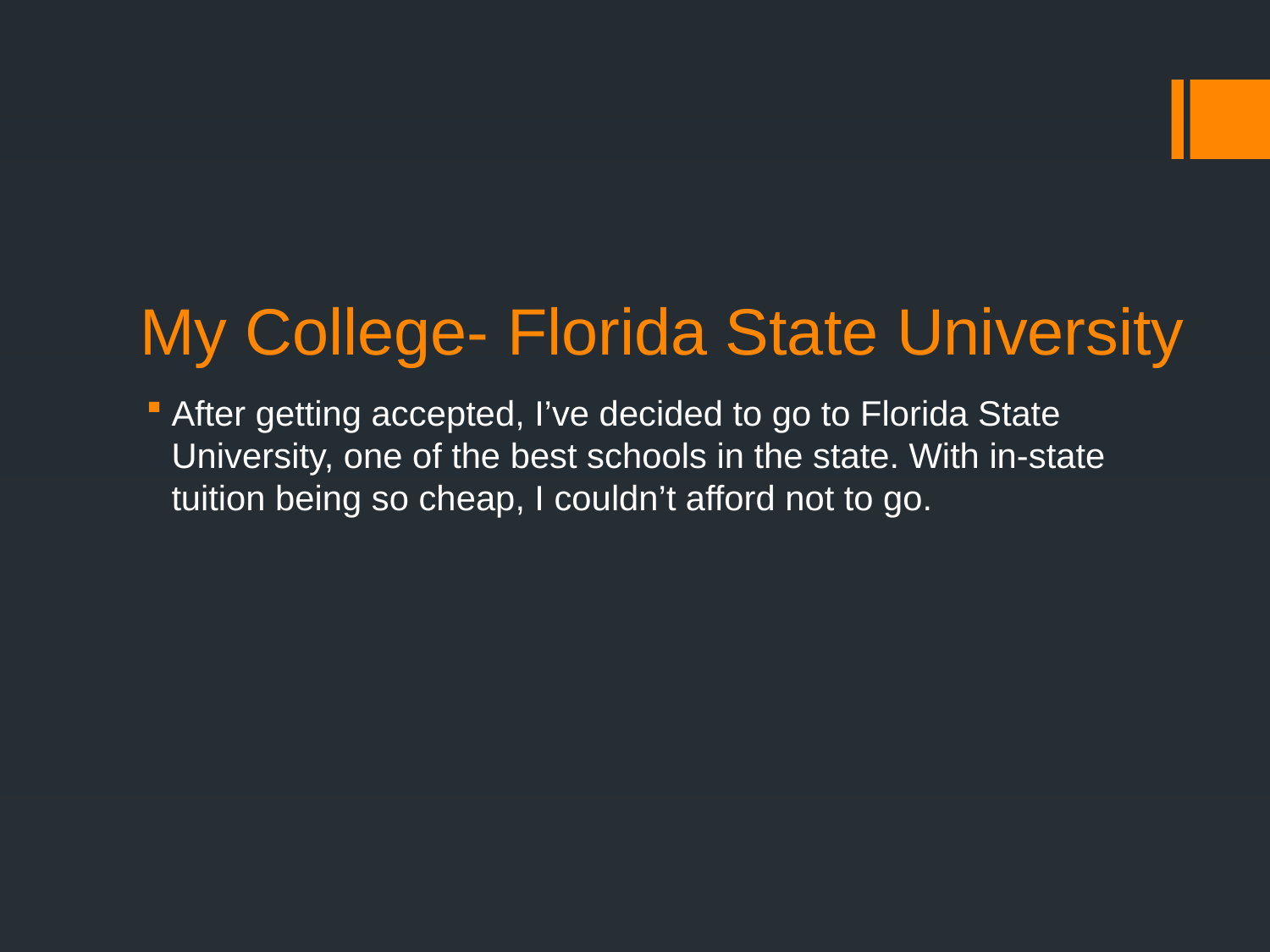

# My College- Florida State University
After getting accepted, I’ve decided to go to Florida State University, one of the best schools in the state. With in-state tuition being so cheap, I couldn’t afford not to go.